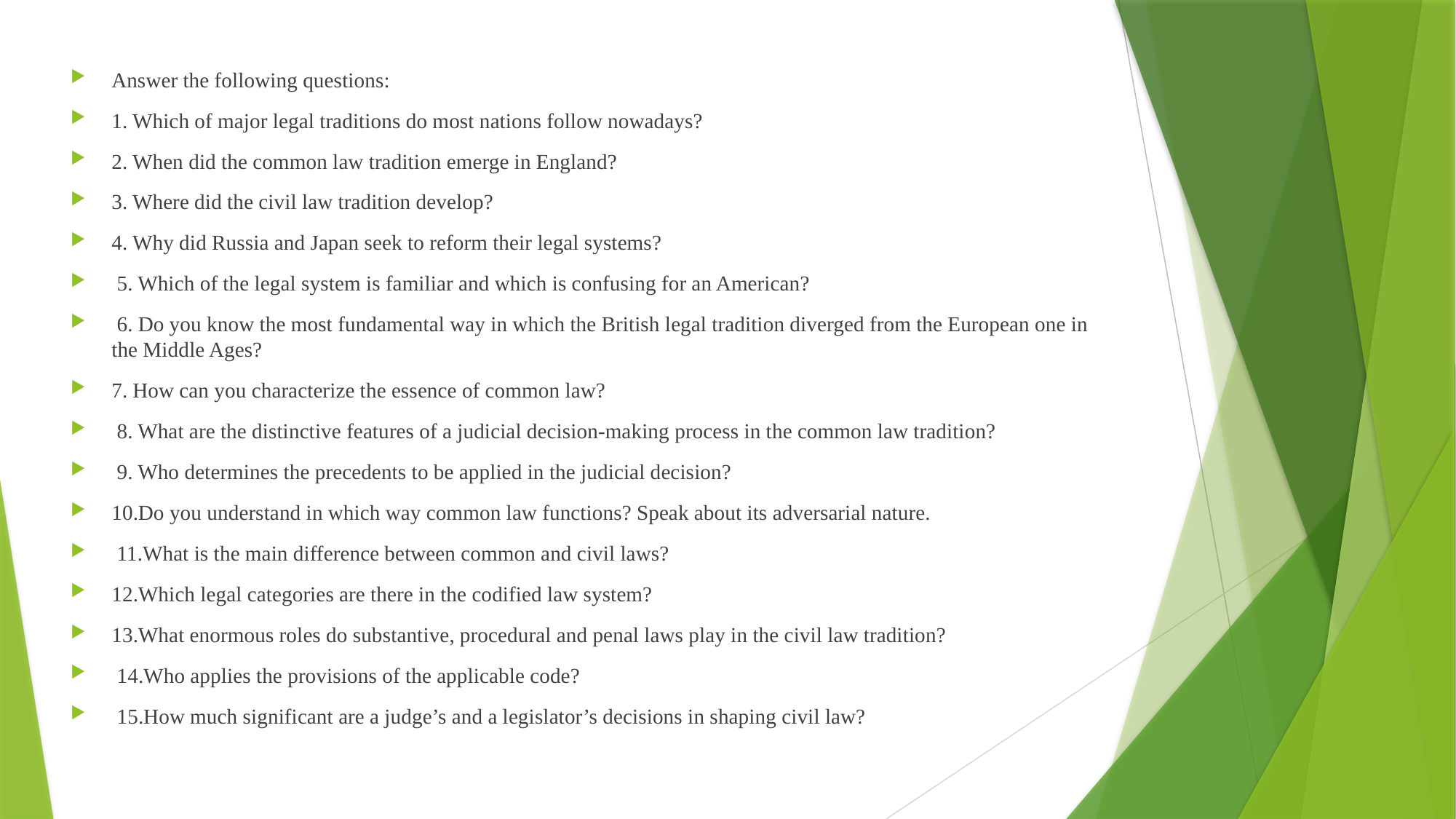

Answer the following questions:
1. Which of major legal traditions do most nations follow nowadays?
2. When did the common law tradition emerge in England?
3. Where did the civil law tradition develop?
4. Why did Russia and Japan seek to reform their legal systems?
 5. Which of the legal system is familiar and which is confusing for an American?
 6. Do you know the most fundamental way in which the British legal tradition diverged from the European one in the Middle Ages?
7. How can you characterize the essence of common law?
 8. What are the distinctive features of a judicial decision-making process in the common law tradition?
 9. Who determines the precedents to be applied in the judicial decision?
10.Do you understand in which way common law functions? Speak about its adversarial nature.
 11.What is the main difference between common and civil laws?
12.Which legal categories are there in the codified law system?
13.What enormous roles do substantive, procedural and penal laws play in the civil law tradition?
 14.Who applies the provisions of the applicable code?
 15.How much significant are a judge’s and a legislator’s decisions in shaping civil law?